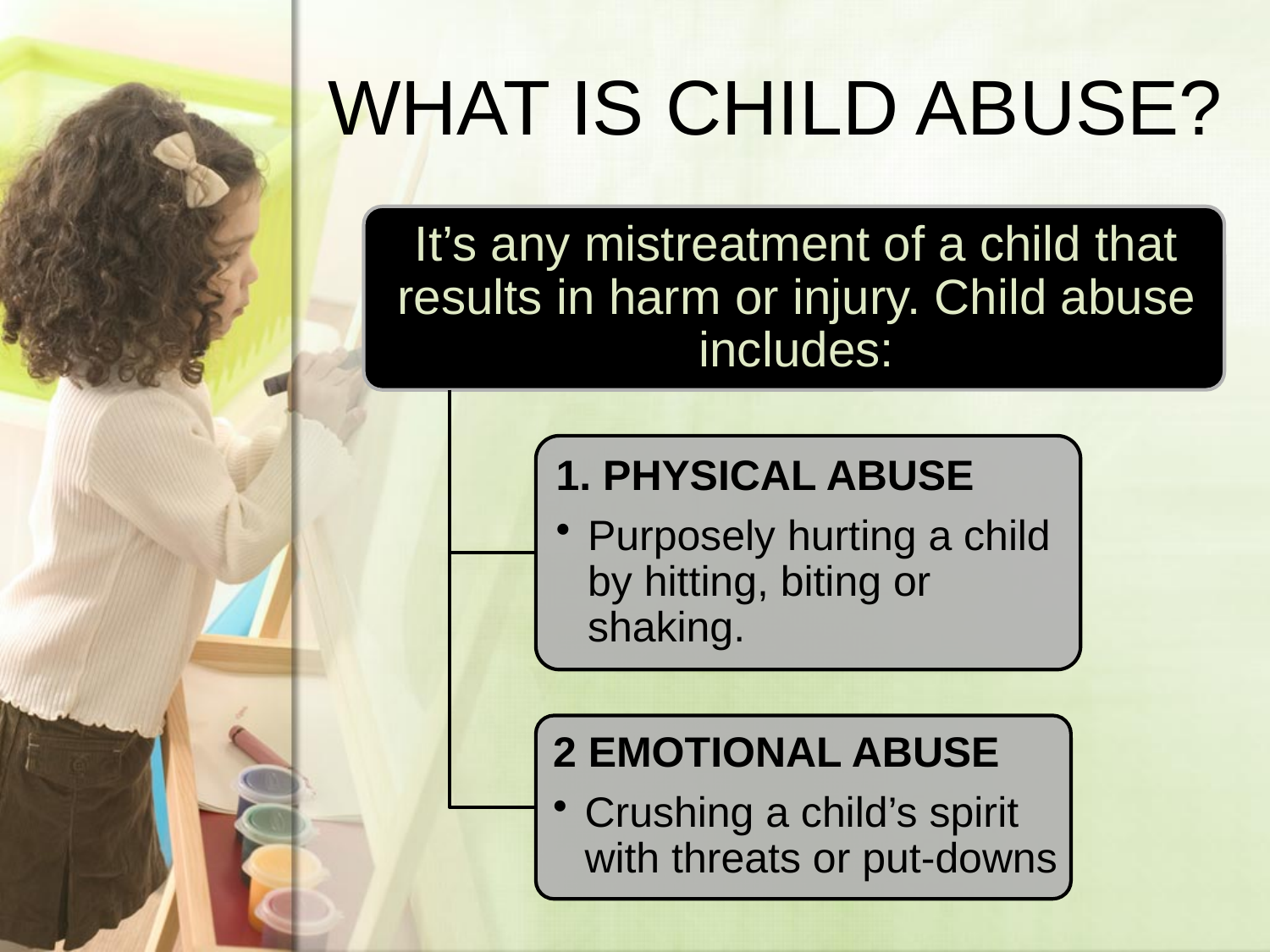

# WHAT IS CHILD ABUSE?
It’s any mistreatment of a child that results in harm or injury. Child abuse includes:
1. PHYSICAL ABUSE
Purposely hurting a child by hitting, biting or shaking.
2 EMOTIONAL ABUSE
Crushing a child’s spirit with threats or put-downs